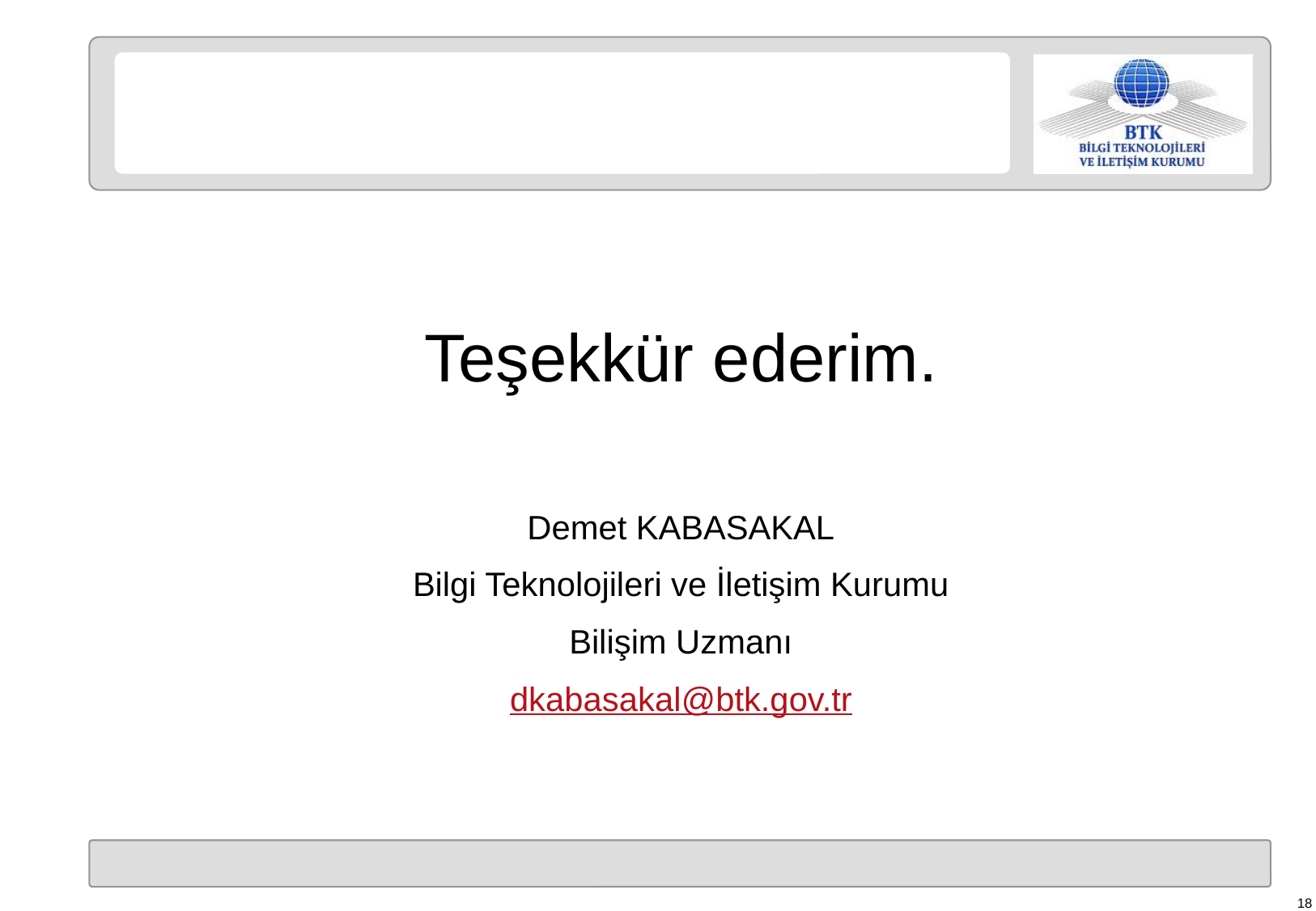

Teşekkür ederim.

Demet KABASAKAL
Bilgi Teknolojileri ve İletişim Kurumu
Bilişim Uzmanı
dkabasakal@btk.gov.tr